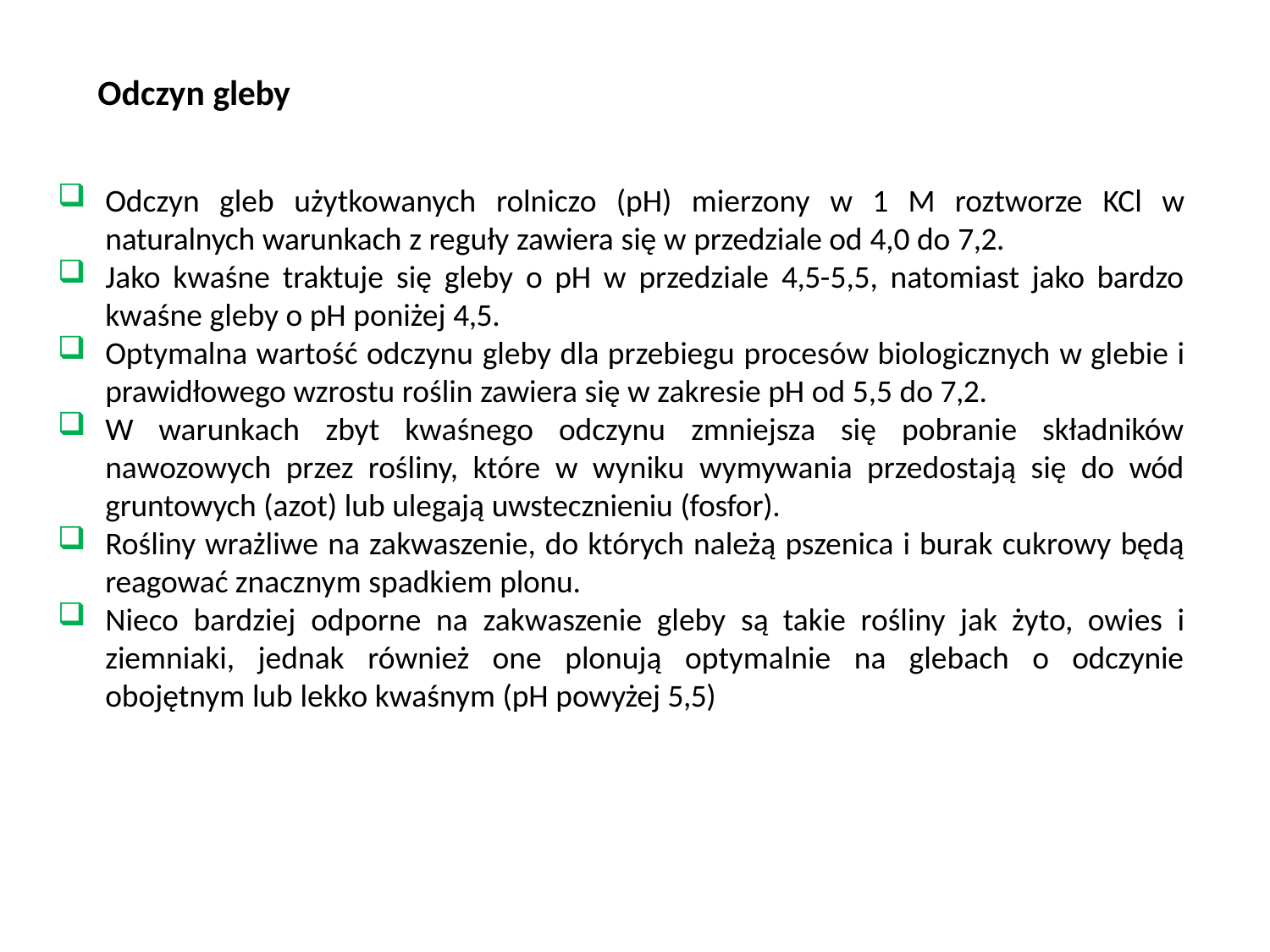

# Odczyn gleby
Odczyn  gleb  użytkowanych  rolniczo  (pH)  mierzony  w  1  M  roztworze  KCl  w naturalnych warunkach z reguły zawiera się w przedziale od 4,0 do 7,2.
Jako kwaśne traktuje się gleby o pH w przedziale 4,5-5,5, natomiast jako bardzo kwaśne gleby o pH poniżej 4,5.
Optymalna wartość odczynu gleby dla przebiegu procesów biologicznych w glebie i prawidłowego wzrostu roślin zawiera się w zakresie pH od 5,5 do 7,2.
W  warunkach  zbyt  kwaśnego  odczynu  zmniejsza  się  pobranie  składników nawozowych przez rośliny, które w wyniku wymywania przedostają się do wód gruntowych (azot) lub ulegają uwstecznieniu (fosfor).
Rośliny wrażliwe na zakwaszenie, do których należą pszenica i burak cukrowy będą reagować znacznym spadkiem plonu.
Nieco bardziej odporne na zakwaszenie gleby są takie rośliny jak żyto, owies i ziemniaki,  jednak  również  one  plonują  optymalnie  na  glebach  o  odczynie obojętnym lub lekko kwaśnym (pH powyżej 5,5)